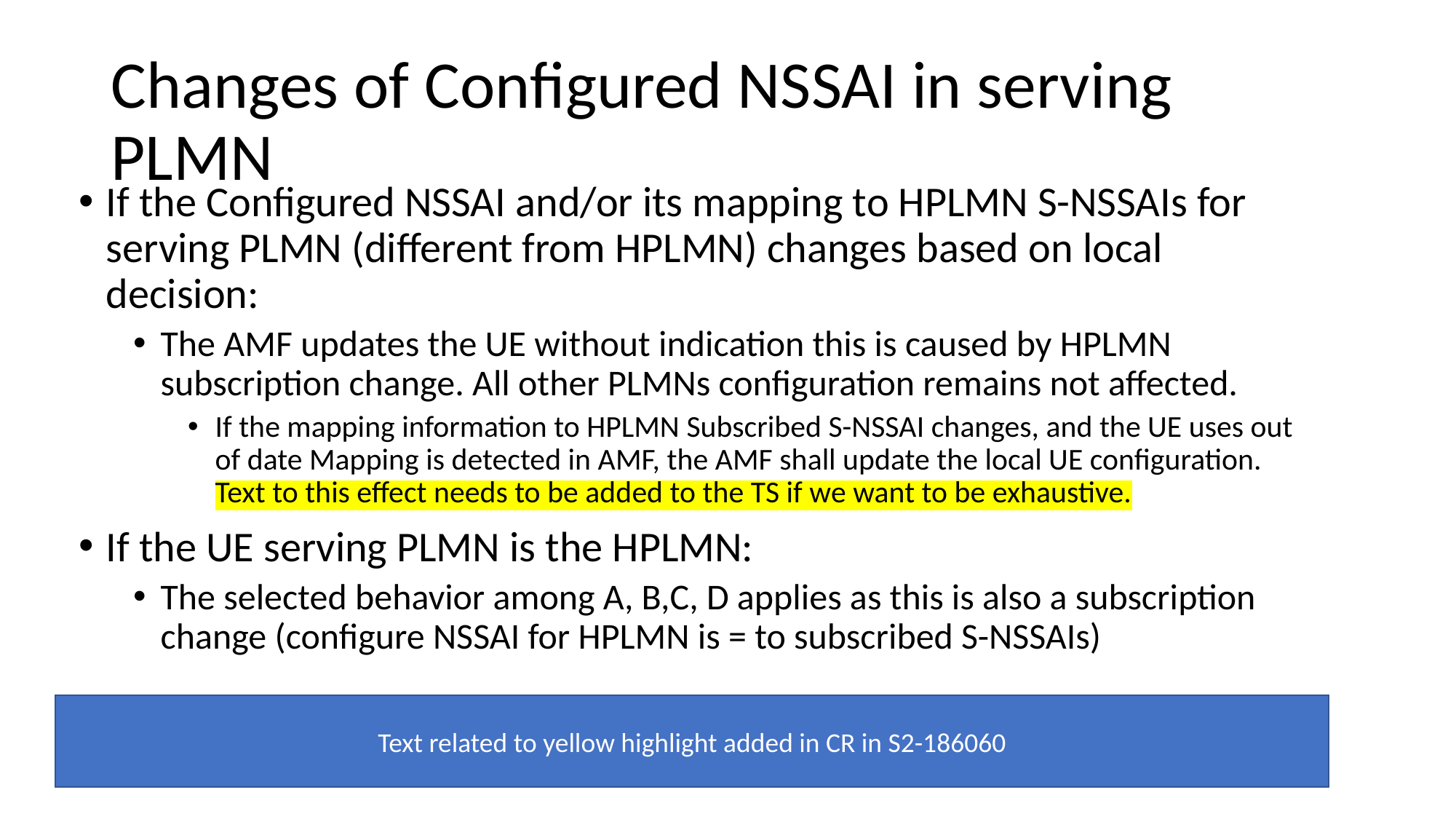

# Changes of Configured NSSAI in serving PLMN
If the Configured NSSAI and/or its mapping to HPLMN S-NSSAIs for serving PLMN (different from HPLMN) changes based on local decision:
The AMF updates the UE without indication this is caused by HPLMN subscription change. All other PLMNs configuration remains not affected.
If the mapping information to HPLMN Subscribed S-NSSAI changes, and the UE uses out of date Mapping is detected in AMF, the AMF shall update the local UE configuration. Text to this effect needs to be added to the TS if we want to be exhaustive.
If the UE serving PLMN is the HPLMN:
The selected behavior among A, B,C, D applies as this is also a subscription change (configure NSSAI for HPLMN is = to subscribed S-NSSAIs)

Text related to yellow highlight added in CR in S2-186060